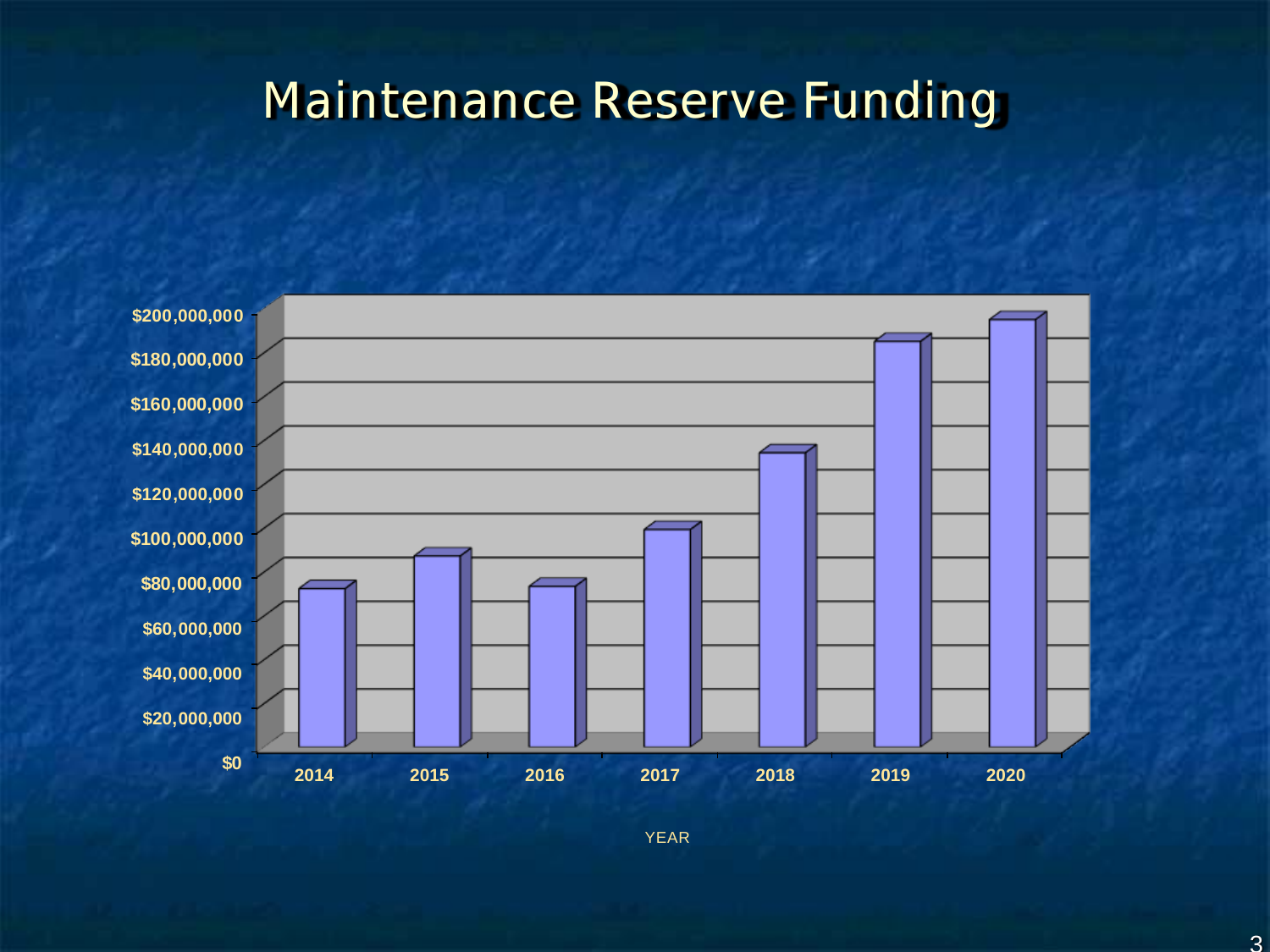

# Maintenance Reserve Funding

$200,000,000

$180,000,000

$160,000,000

$140,000,000

$120,000,000

$100,000,000

$80,000,000

$60,000,000

$40,000,000

$20,000,000

$0

2014
2015
2016
2017
2018
2019
2020
YEAR

3